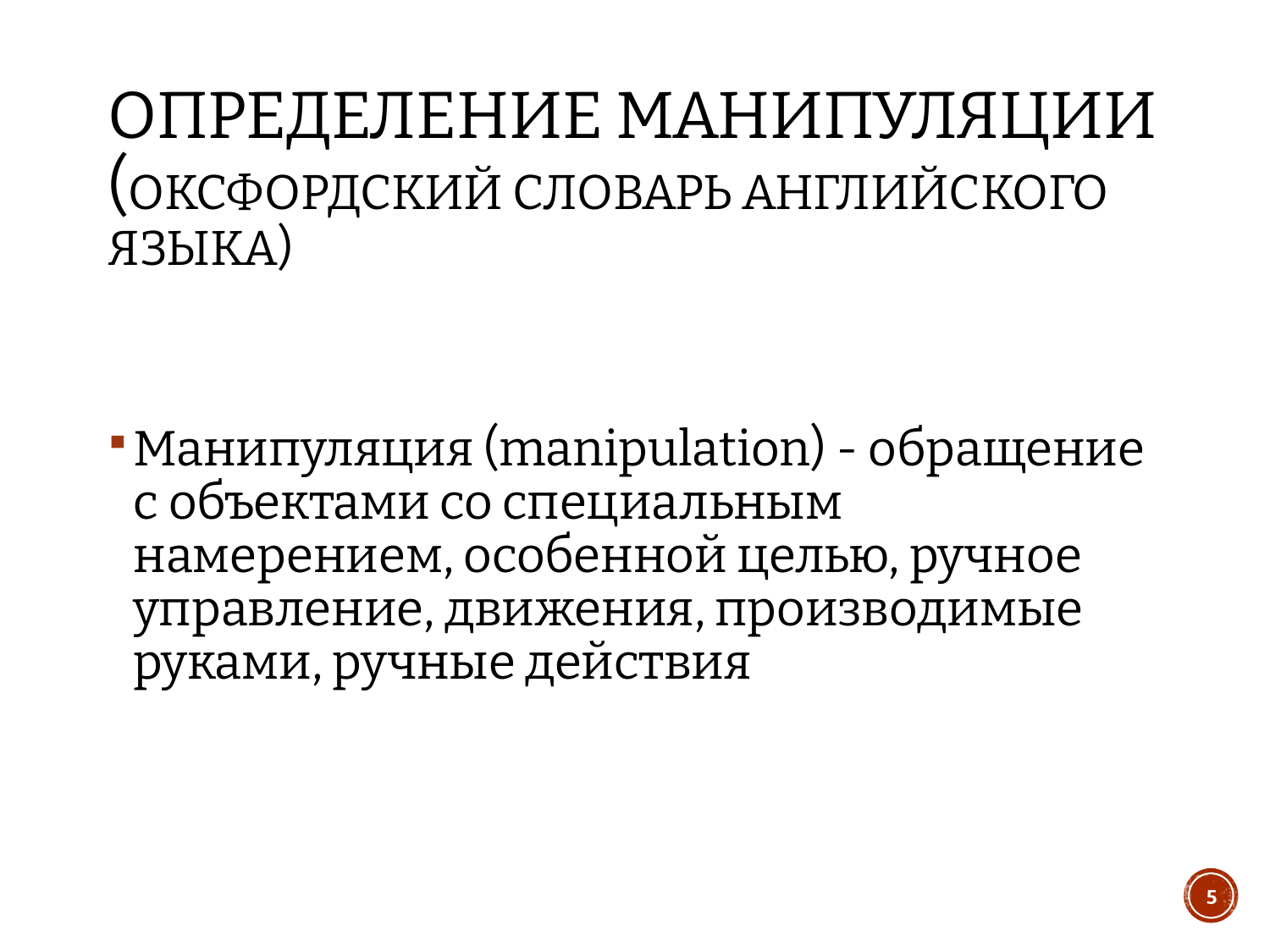

# Определение манипуляции (Оксфордский словарь английского языка)

Манипуляция (manipulation) - обращение с объектами со специальным намерением, особенной целью, ручное управление, движения, производимые руками, ручные действия
5